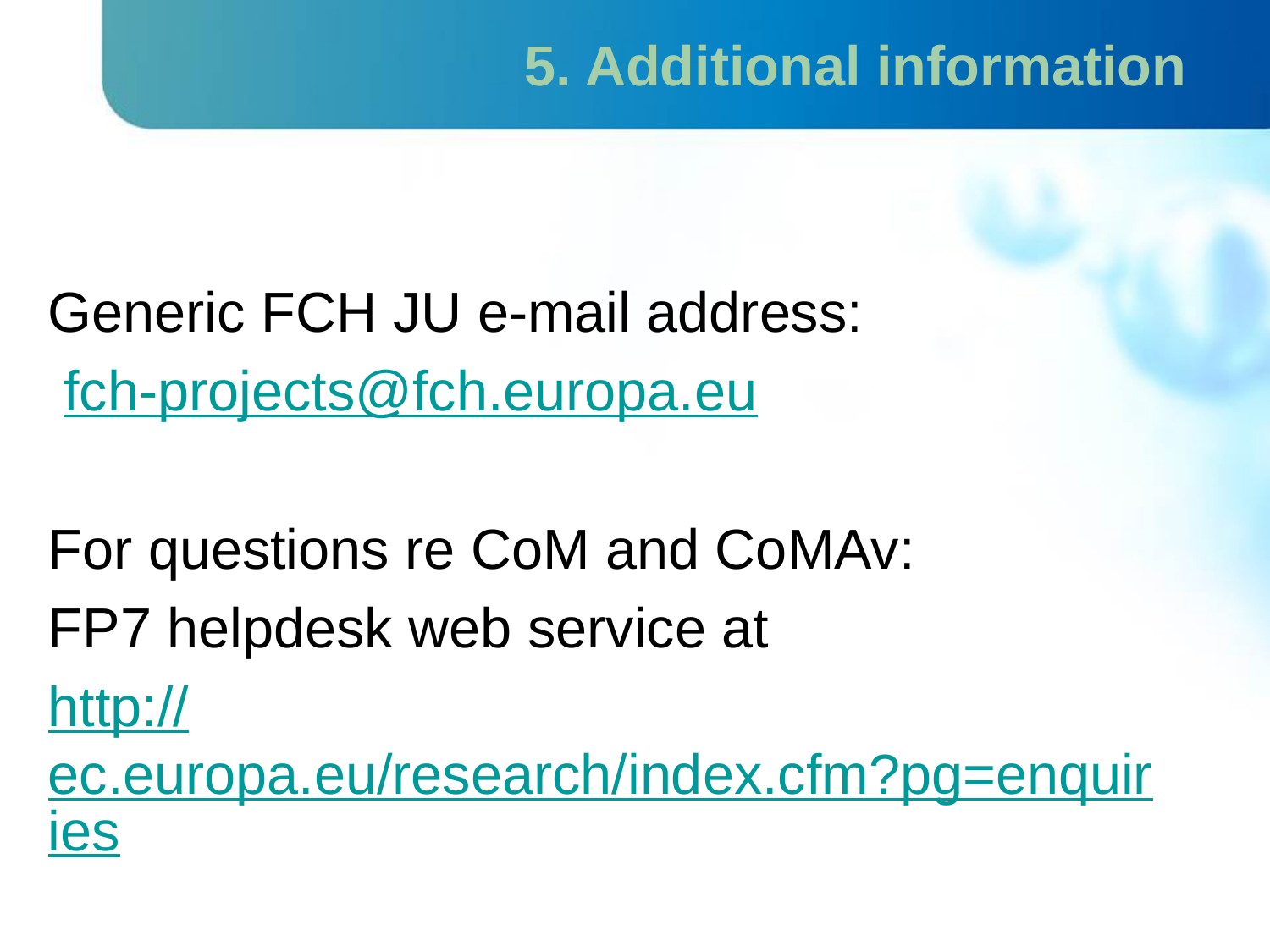

# 5. Additional information
Generic FCH JU e-mail address:
 fch-projects@fch.europa.eu

For questions re CoM and CoMAv:
FP7 helpdesk web service at
http://ec.europa.eu/research/index.cfm?pg=enquiries

10